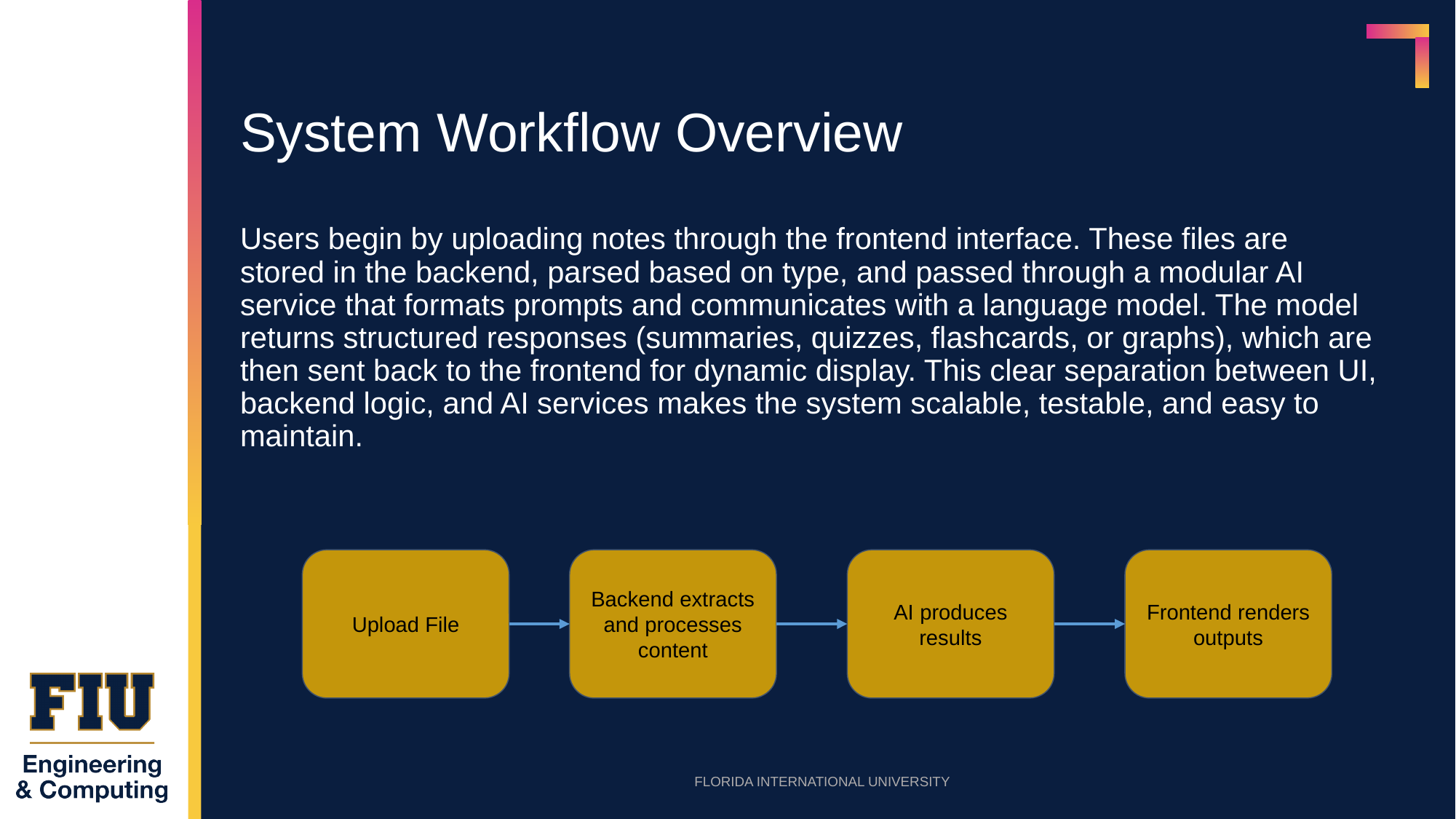

# System Workflow Overview
Users begin by uploading notes through the frontend interface. These files are stored in the backend, parsed based on type, and passed through a modular AI service that formats prompts and communicates with a language model. The model returns structured responses (summaries, quizzes, flashcards, or graphs), which are then sent back to the frontend for dynamic display. This clear separation between UI, backend logic, and AI services makes the system scalable, testable, and easy to maintain.
Upload File
Backend extracts and processes content
AI produces results
Frontend renders outputs